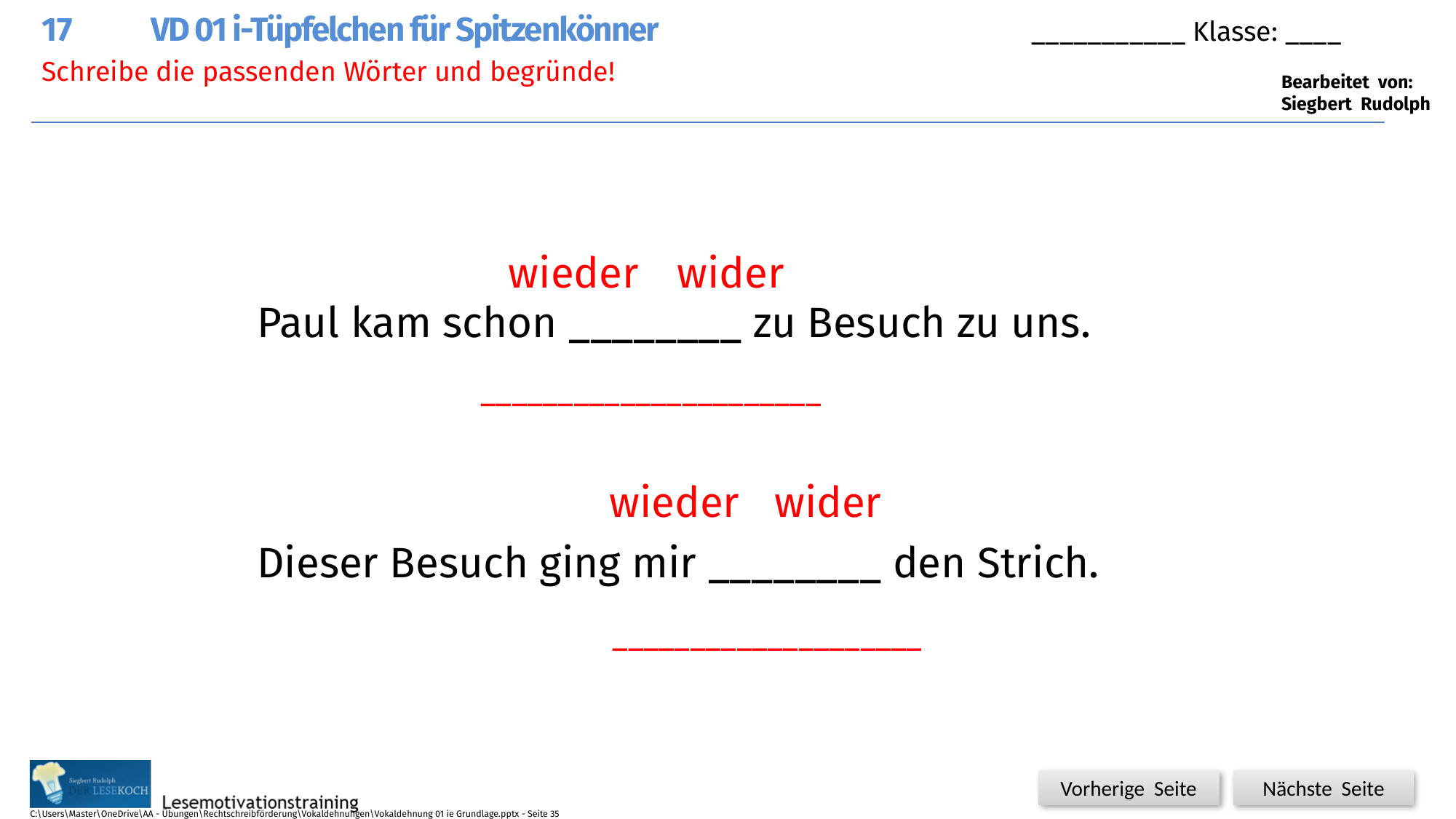

17	VD 01 i-Tüpfelchen für Spitzenkönner				 ___________ Klasse: ____
35
35
Schreibe die passenden Wörter und begründe!
wieder
wider
Paul kam schon ________ zu Besuch zu uns.

Dieser Besuch ging mir ________ den Strich.
______________________
wieder
wider
____________________
C:\Users\Master\OneDrive\AA - Übungen\Rechtschreibförderung\Vokaldehnungen\Vokaldehnung 01 ie Grundlage.pptx - Seite 35